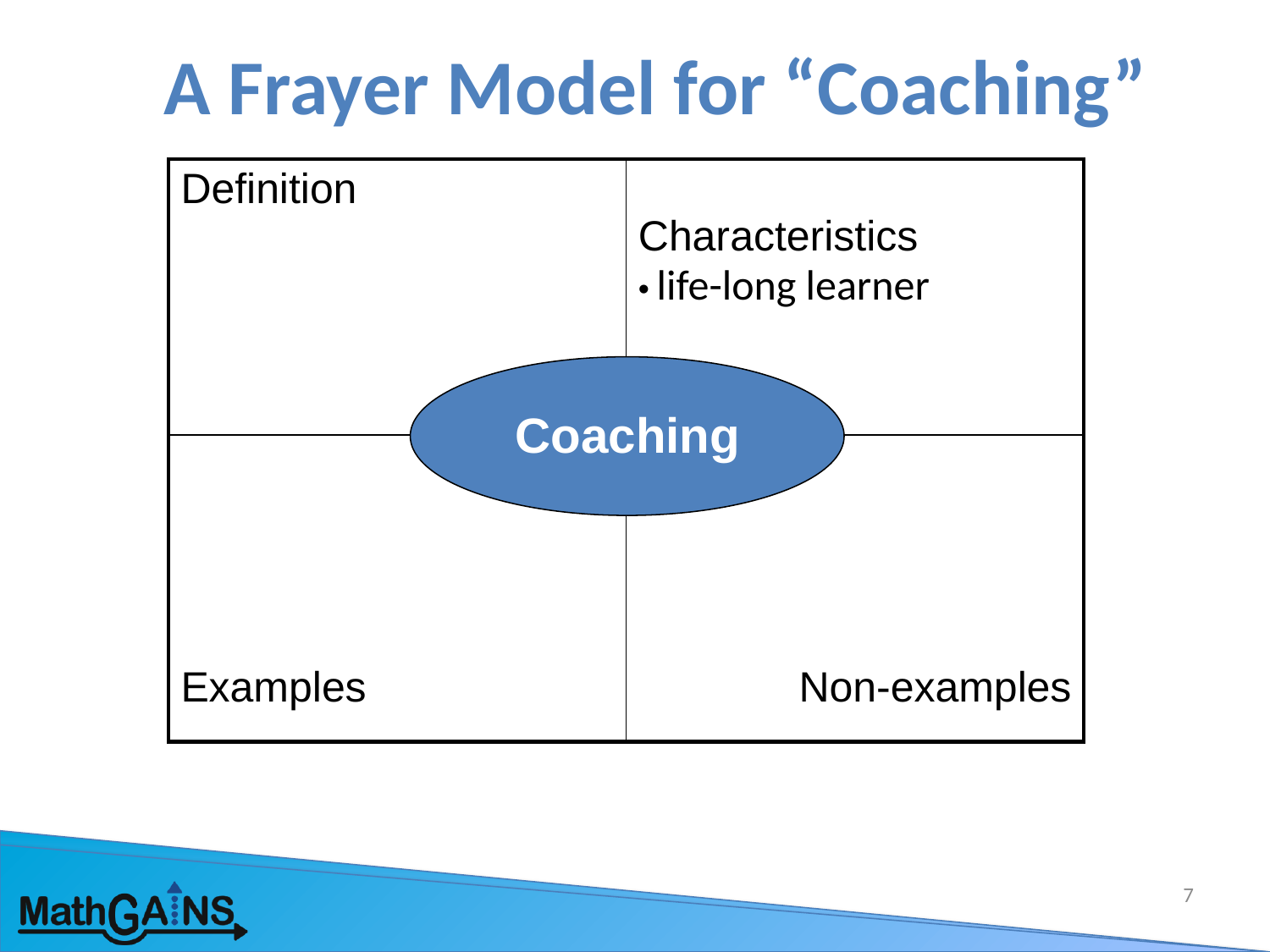

# A Frayer Model for “Coaching”
| Definition | Characteristics life-long learner |
| --- | --- |
| Examples | Non-examples |

Coaching
7